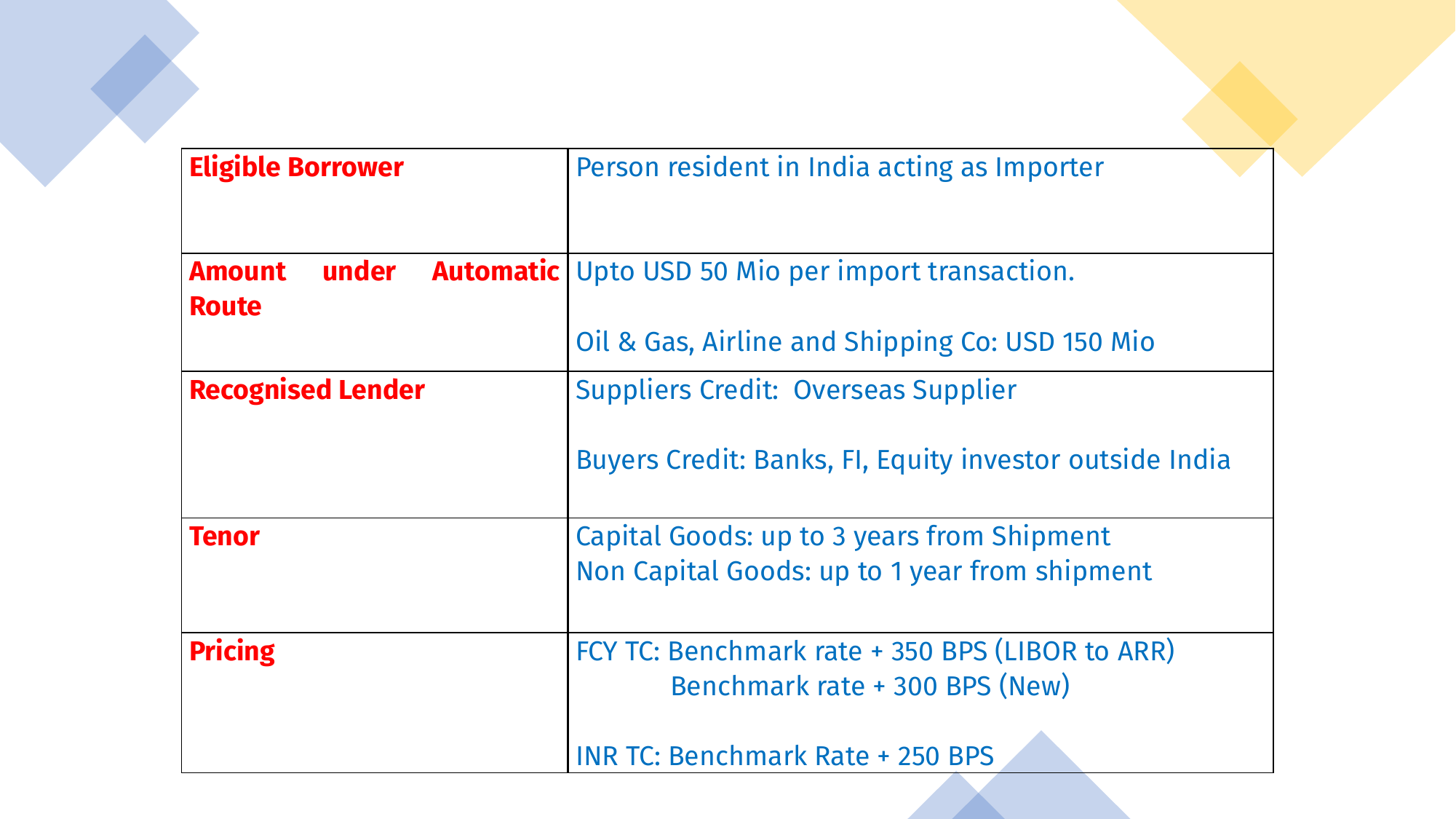

| Eligible Borrower | Person resident in India acting as Importer |
| --- | --- |
| Amount under Automatic Route | Upto USD 50 Mio per import transaction. Oil & Gas, Airline and Shipping Co: USD 150 Mio |
| Recognised Lender | Suppliers Credit: Overseas Supplier Buyers Credit: Banks, FI, Equity investor outside India |
| Tenor | Capital Goods: up to 3 years from Shipment Non Capital Goods: up to 1 year from shipment |
| Pricing | FCY TC: Benchmark rate + 350 BPS (LIBOR to ARR) Benchmark rate + 300 BPS (New) INR TC: Benchmark Rate + 250 BPS |